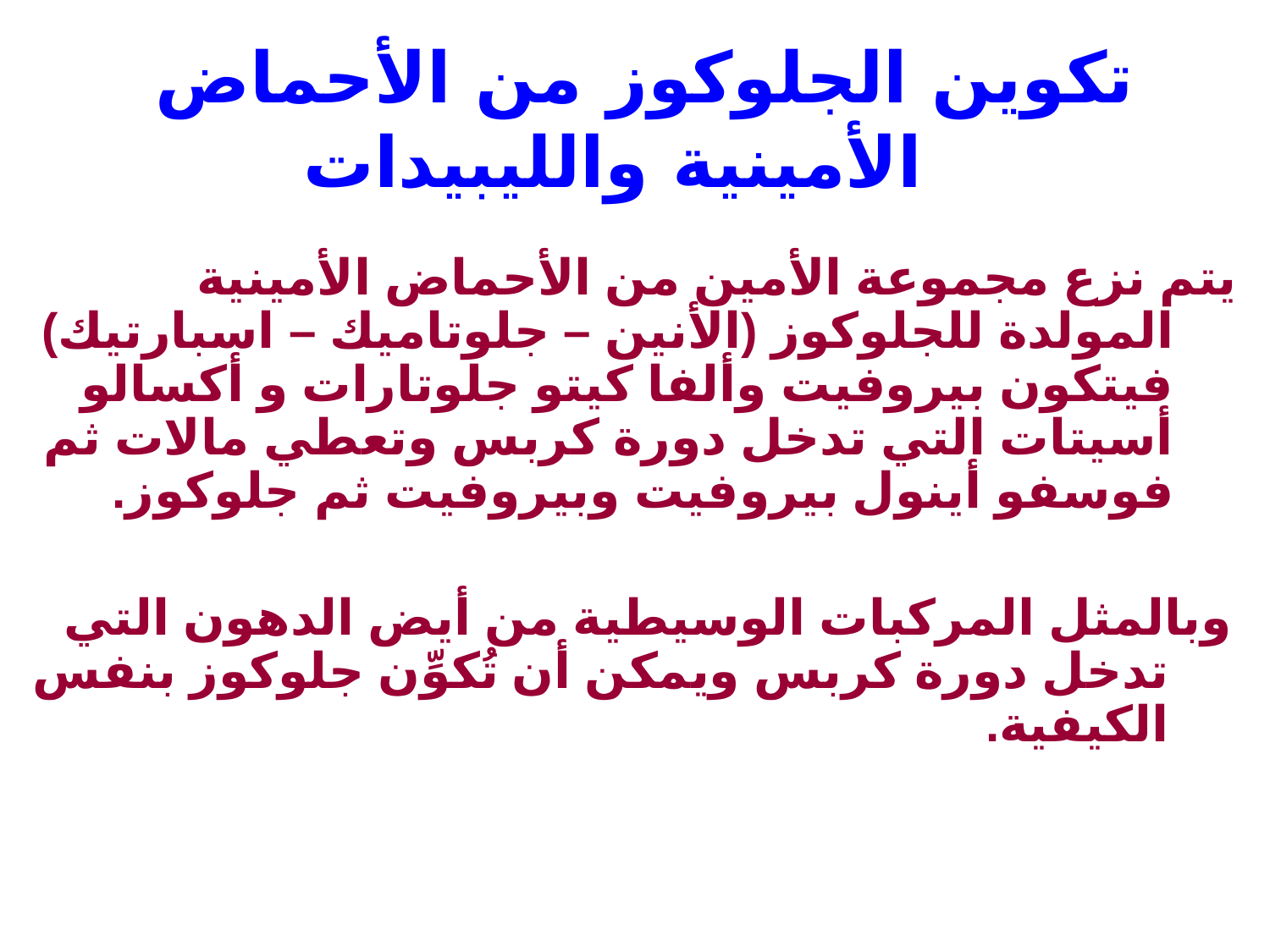

تكوين الجلوكوز من الأحماض الأمينية والليبيدات
يتم نزع مجموعة الأمين من الأحماض الأمينية المولدة للجلوكوز (الأنين – جلوتاميك – اسبارتيك) فيتكون بيروفيت وألفا كيتو جلوتارات و أكسالو أسيتات التي تدخل دورة كربس وتعطي مالات ثم فوسفو أينول بيروفيت وبيروفيت ثم جلوكوز.

وبالمثل المركبات الوسيطية من أيض الدهون التي تدخل دورة كربس ويمكن أن تُكوِّن جلوكوز بنفس الكيفية.